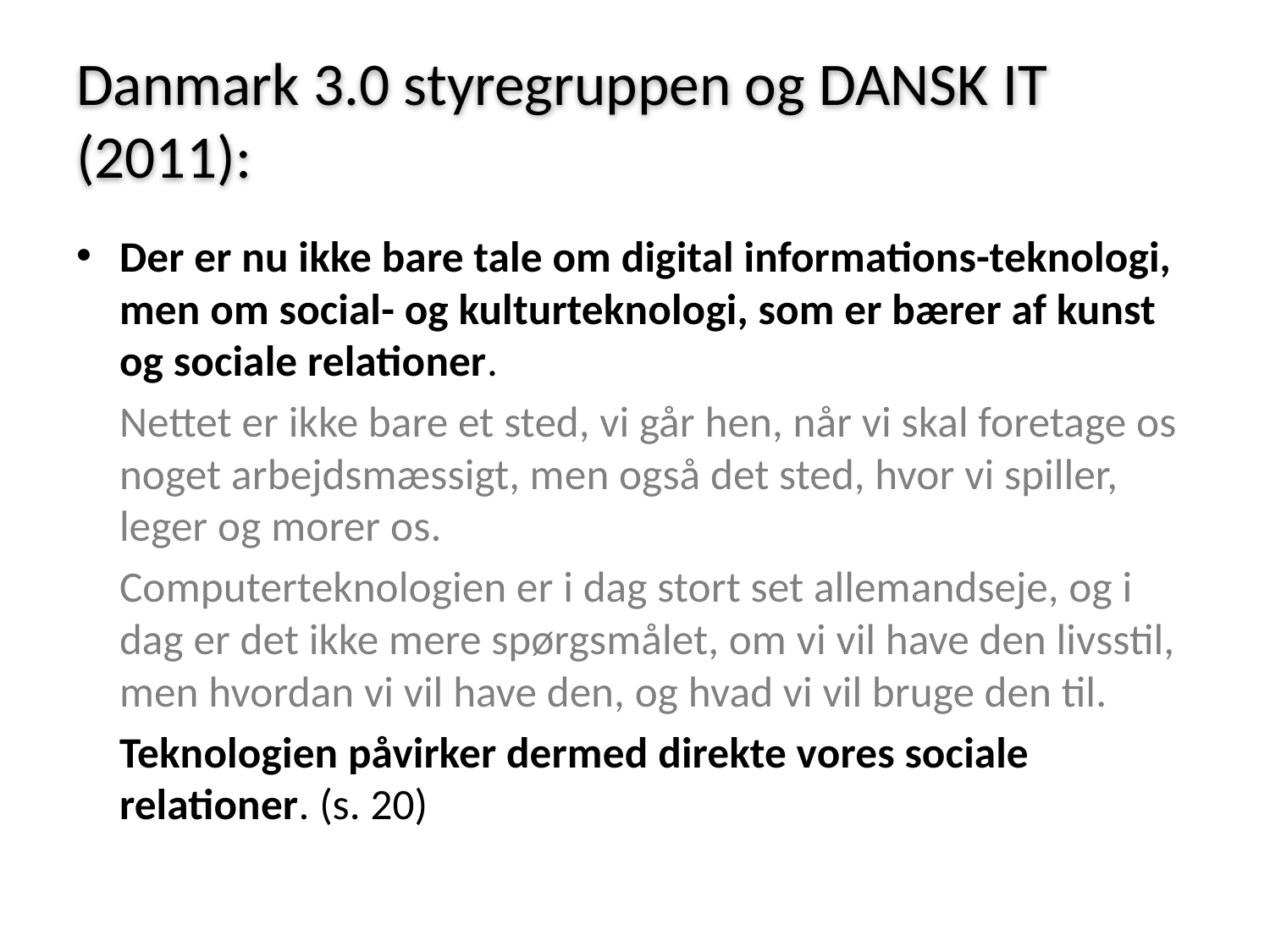

# Danmark 3.0 styregruppen og DANSK IT (2011):
Der er nu ikke bare tale om digital informations-teknologi, men om social- og kulturteknologi, som er bærer af kunst og sociale relationer.
	Nettet er ikke bare et sted, vi går hen, når vi skal foretage os noget arbejdsmæssigt, men også det sted, hvor vi spiller, leger og morer os.
	Computerteknologien er i dag stort set allemandseje, og i dag er det ikke mere spørgsmålet, om vi vil have den livsstil, men hvordan vi vil have den, og hvad vi vil bruge den til.
	Teknologien påvirker dermed direkte vores sociale relationer. (s. 20)